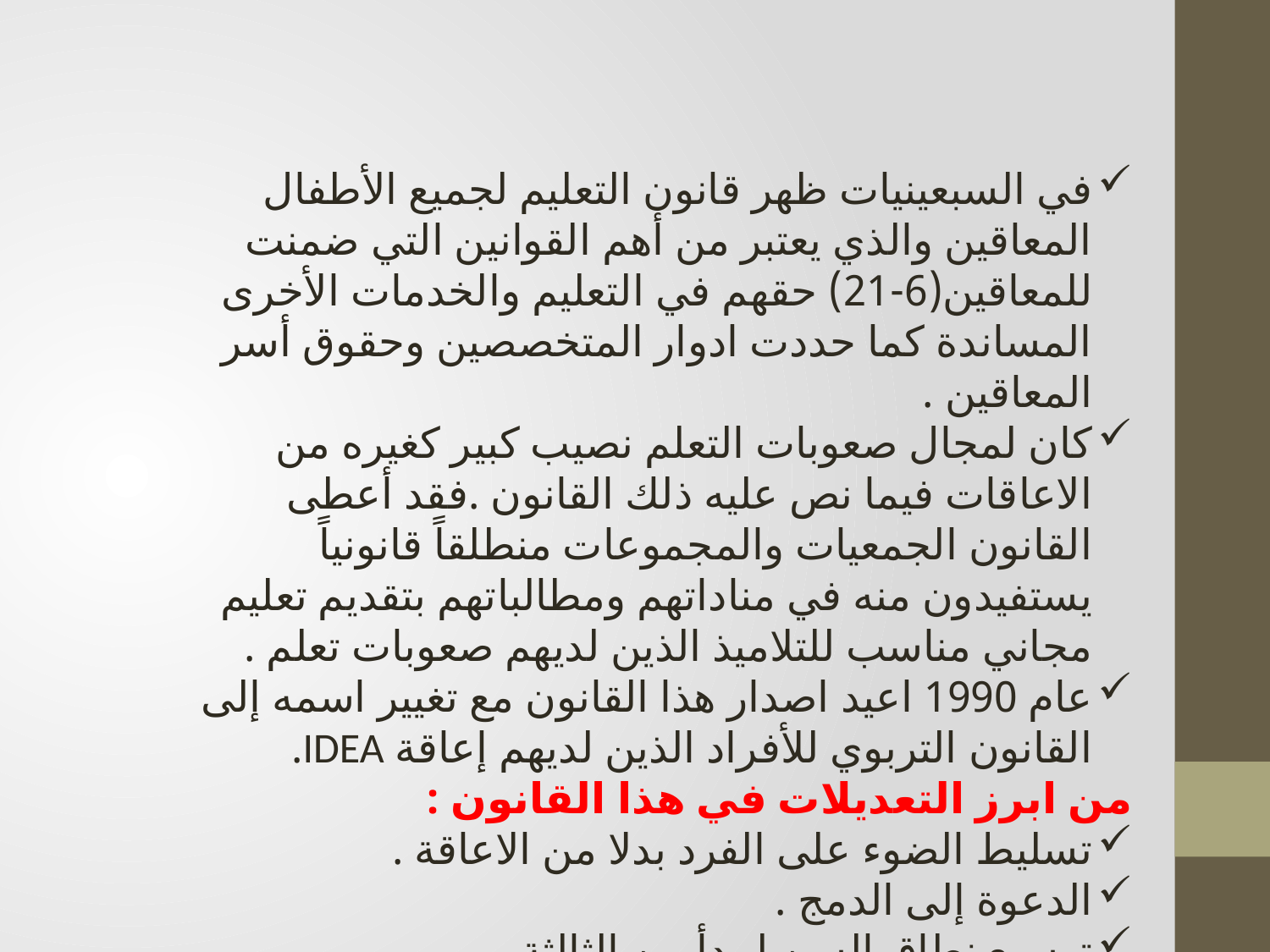

في السبعينيات ظهر قانون التعليم لجميع الأطفال المعاقين والذي يعتبر من أهم القوانين التي ضمنت للمعاقين(6-21) حقهم في التعليم والخدمات الأخرى المساندة كما حددت ادوار المتخصصين وحقوق أسر المعاقين .
كان لمجال صعوبات التعلم نصيب كبير كغيره من الاعاقات فيما نص عليه ذلك القانون .فقد أعطى القانون الجمعيات والمجموعات منطلقاً قانونياً يستفيدون منه في مناداتهم ومطالباتهم بتقديم تعليم مجاني مناسب للتلاميذ الذين لديهم صعوبات تعلم .
عام 1990 اعيد اصدار هذا القانون مع تغيير اسمه إلى القانون التربوي للأفراد الذين لديهم إعاقة IDEA.
من ابرز التعديلات في هذا القانون :
تسليط الضوء على الفرد بدلا من الاعاقة .
الدعوة إلى الدمج .
توسيع نطاق السن ليبدأ من الثالثة.
تشجيع مشاركة الاسرة.